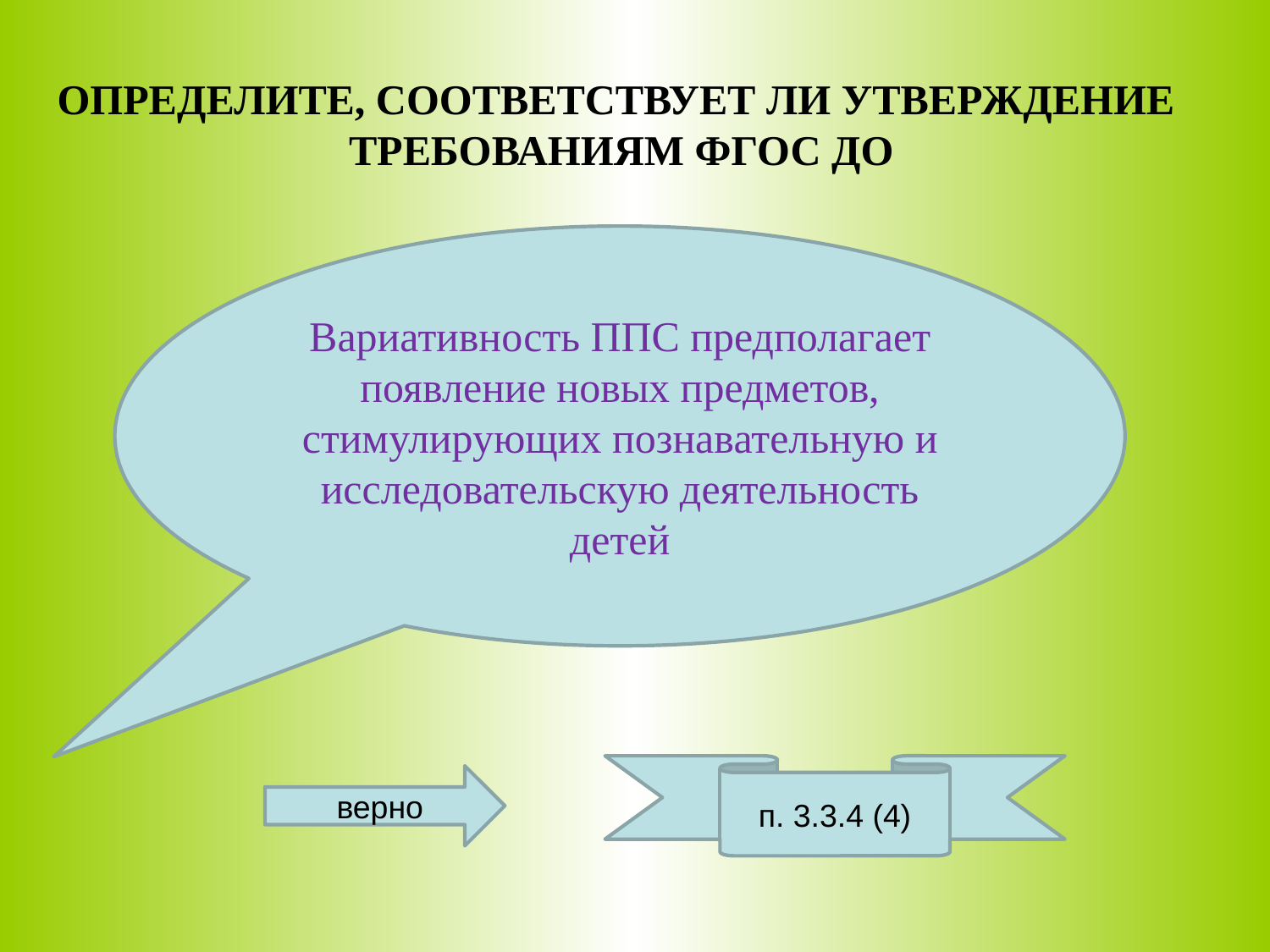

Определите, соответствует ли утверждение
требованиям ФГОС ДО
Вариативность ППС предполагает появление новых предметов, стимулирующих познавательную и исследовательскую деятельность детей
п. 3.3.4 (4)
 верно